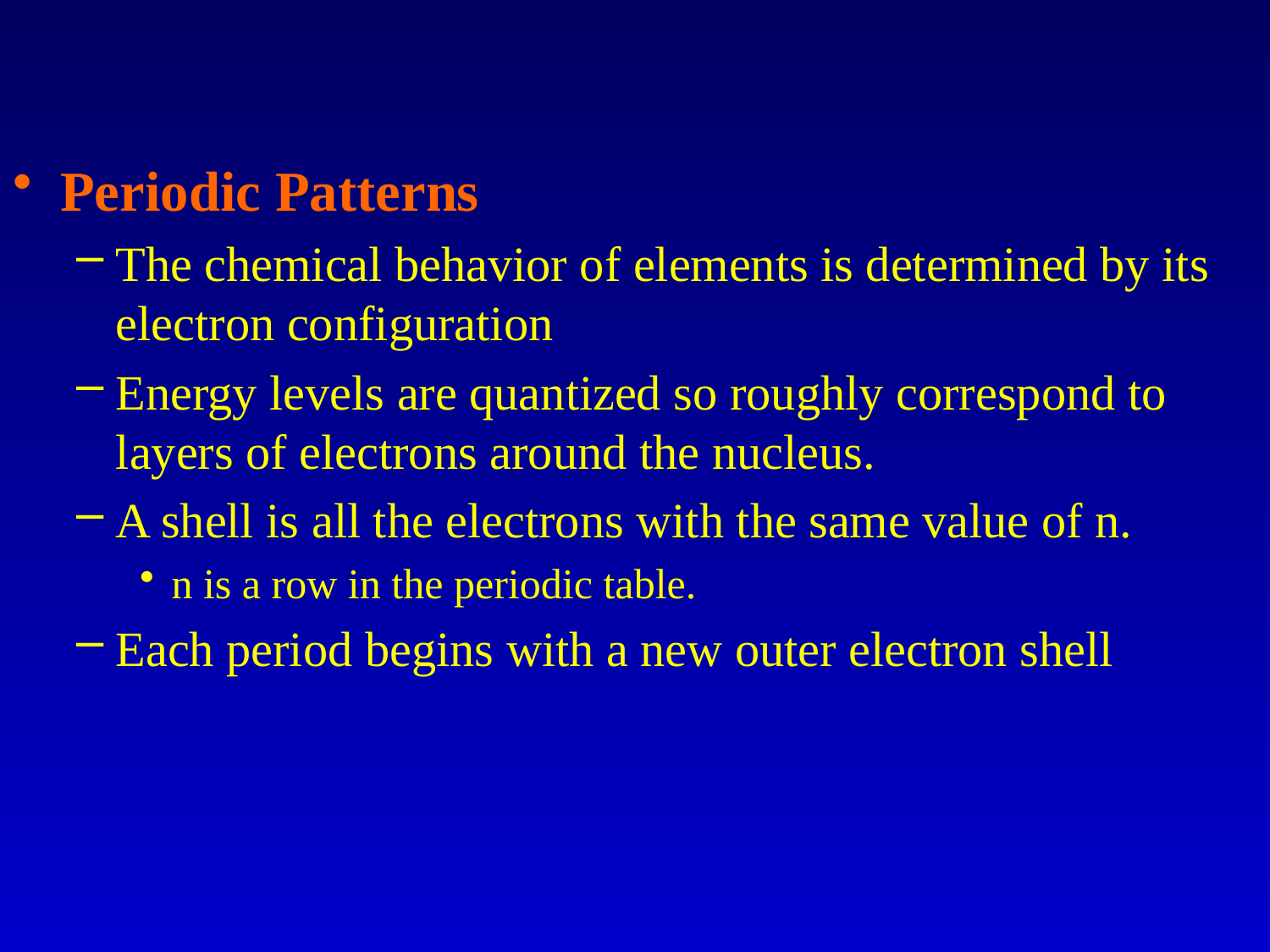

Periodic Patterns
The chemical behavior of elements is determined by its electron configuration
Energy levels are quantized so roughly correspond to layers of electrons around the nucleus.
A shell is all the electrons with the same value of n.
n is a row in the periodic table.
Each period begins with a new outer electron shell